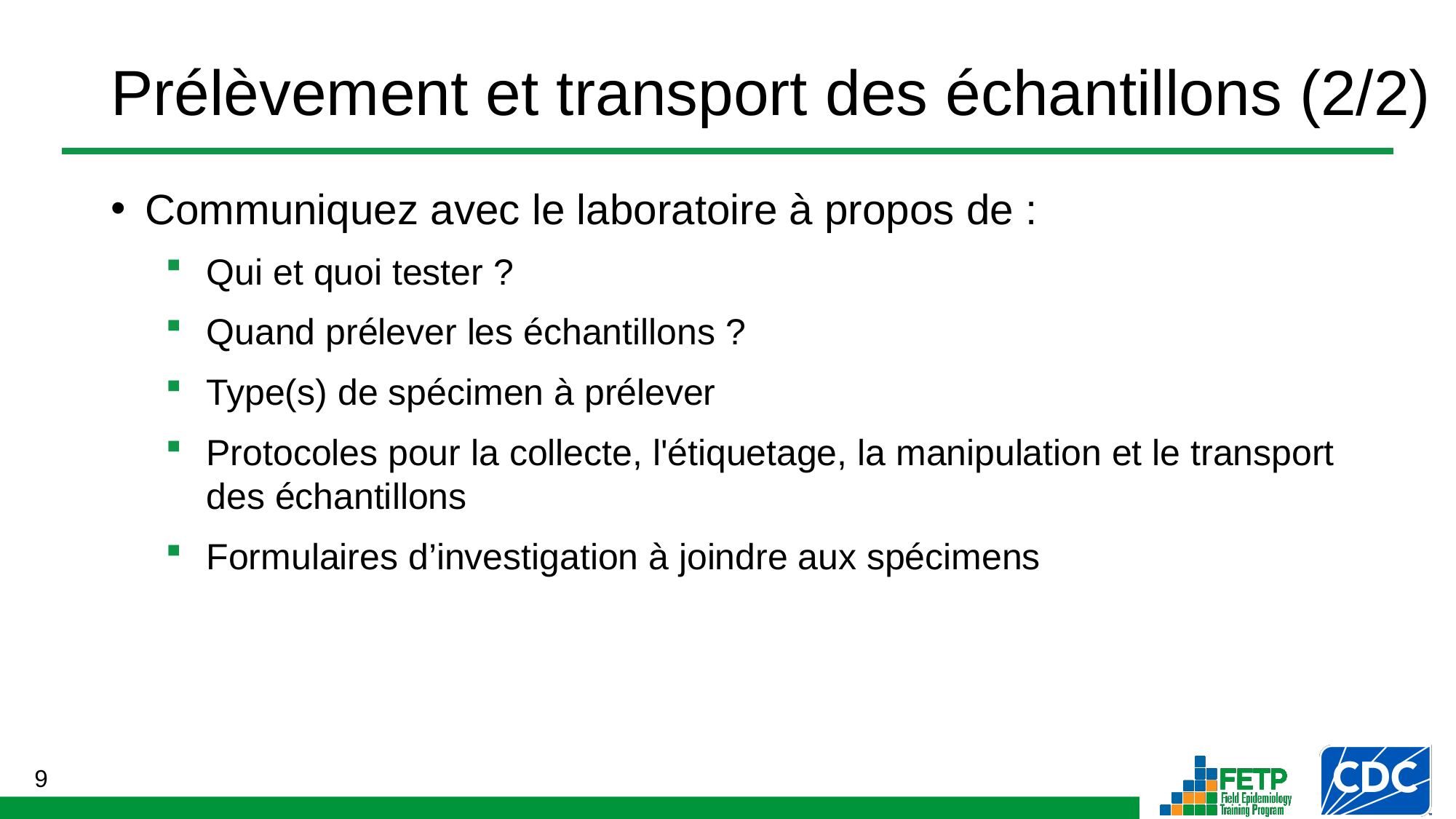

# Prélèvement et transport des échantillons (2/2)
Communiquez avec le laboratoire à propos de :
Qui et quoi tester ?
Quand prélever les échantillons ?
Type(s) de spécimen à prélever
Protocoles pour la collecte, l'étiquetage, la manipulation et le transport des échantillons
Formulaires d’investigation à joindre aux spécimens